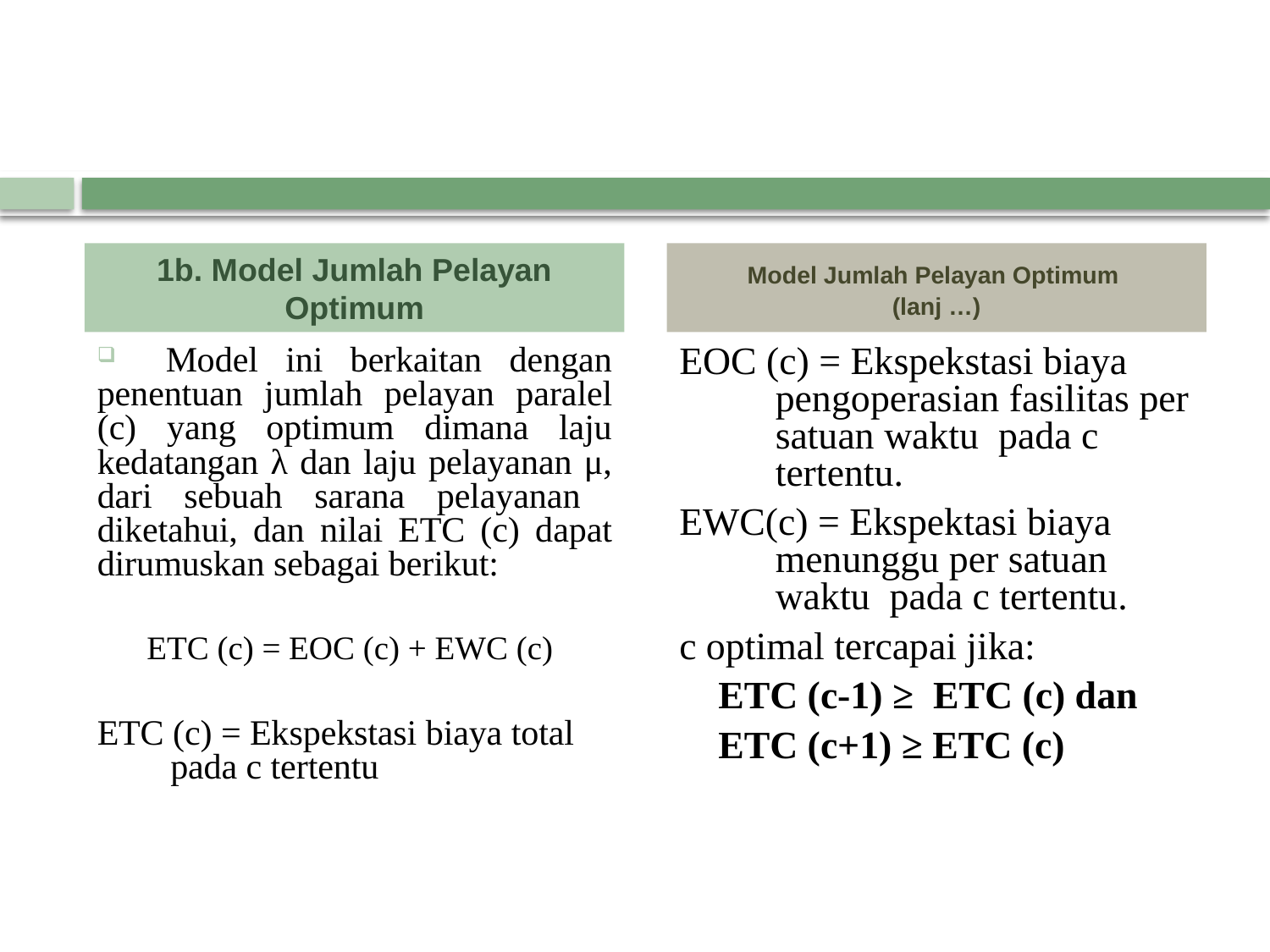

1b. Model Jumlah Pelayan Optimum

Model Jumlah Pelayan Optimum
(lanj …)

  Model ini berkaitan dengan penentuan jumlah pelayan paralel (c) yang optimum dimana laju kedatangan λ dan laju pelayanan μ, dari sebuah sarana pelayanan  diketahui, dan nilai ETC (c) dapat dirumuskan sebagai berikut:

      ETC (c) = EOC (c) + EWC (c)

ETC (c) = Ekspekstasi biaya total pada c tertentu

EOC (c) = Ekspekstasi biaya pengoperasian fasilitas per satuan waktu  pada c tertentu.
EWC(c) = Ekspektasi biaya menunggu per satuan waktu  pada c tertentu.
c optimal tercapai jika:
    ETC (c-1) ≥  ETC (c) dan
    ETC (c+1) ≥ ETC (c)